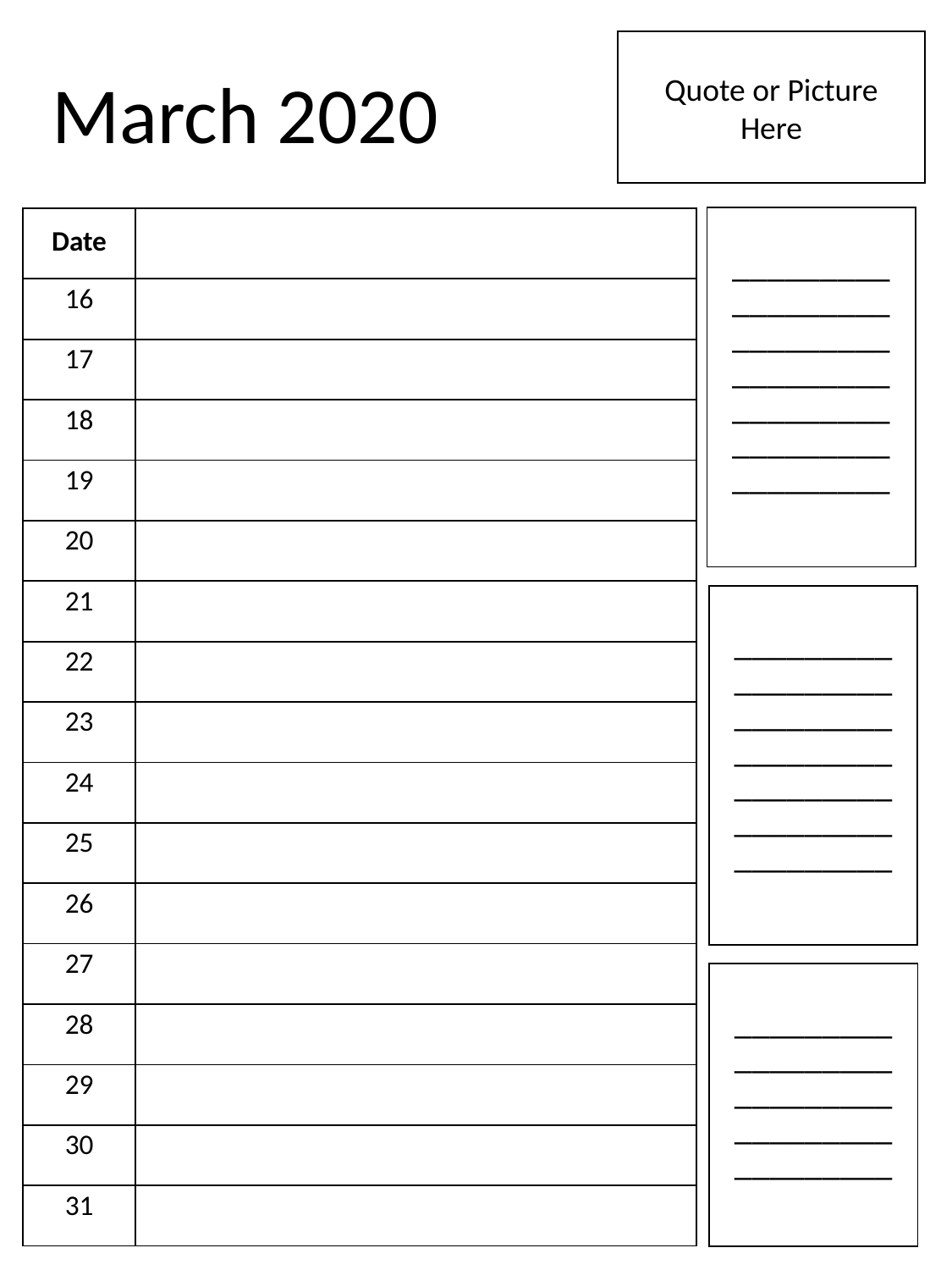

Quote or Picture Here
# March 2020
| \_\_\_\_\_\_\_\_\_\_\_\_\_\_\_\_\_\_\_\_\_\_\_\_\_\_\_\_\_\_\_\_\_\_\_\_\_\_\_\_\_\_\_\_\_\_\_\_\_\_\_\_\_\_\_\_\_\_\_\_\_\_\_ |
| --- |
| Date |  |
| --- | --- |
| 16 |  |
| 17 |  |
| 18 |  |
| 19 |  |
| 20 |  |
| 21 |  |
| 22 |  |
| 23 |  |
| 24 |  |
| 25 |  |
| 26 |  |
| 27 |  |
| 28 |  |
| 29 |  |
| 30 |  |
| 31 |  |
| \_\_\_\_\_\_\_\_\_\_\_\_\_\_\_\_\_\_\_\_\_\_\_\_\_\_\_\_\_\_\_\_\_\_\_\_\_\_\_\_\_\_\_\_\_\_\_\_\_\_\_\_\_\_\_\_\_\_\_\_\_\_\_ |
| --- |
| \_\_\_\_\_\_\_\_\_\_\_\_\_\_\_\_\_\_\_\_\_\_\_\_\_\_\_\_\_\_\_\_\_\_\_\_\_\_\_\_\_\_\_\_\_ |
| --- |